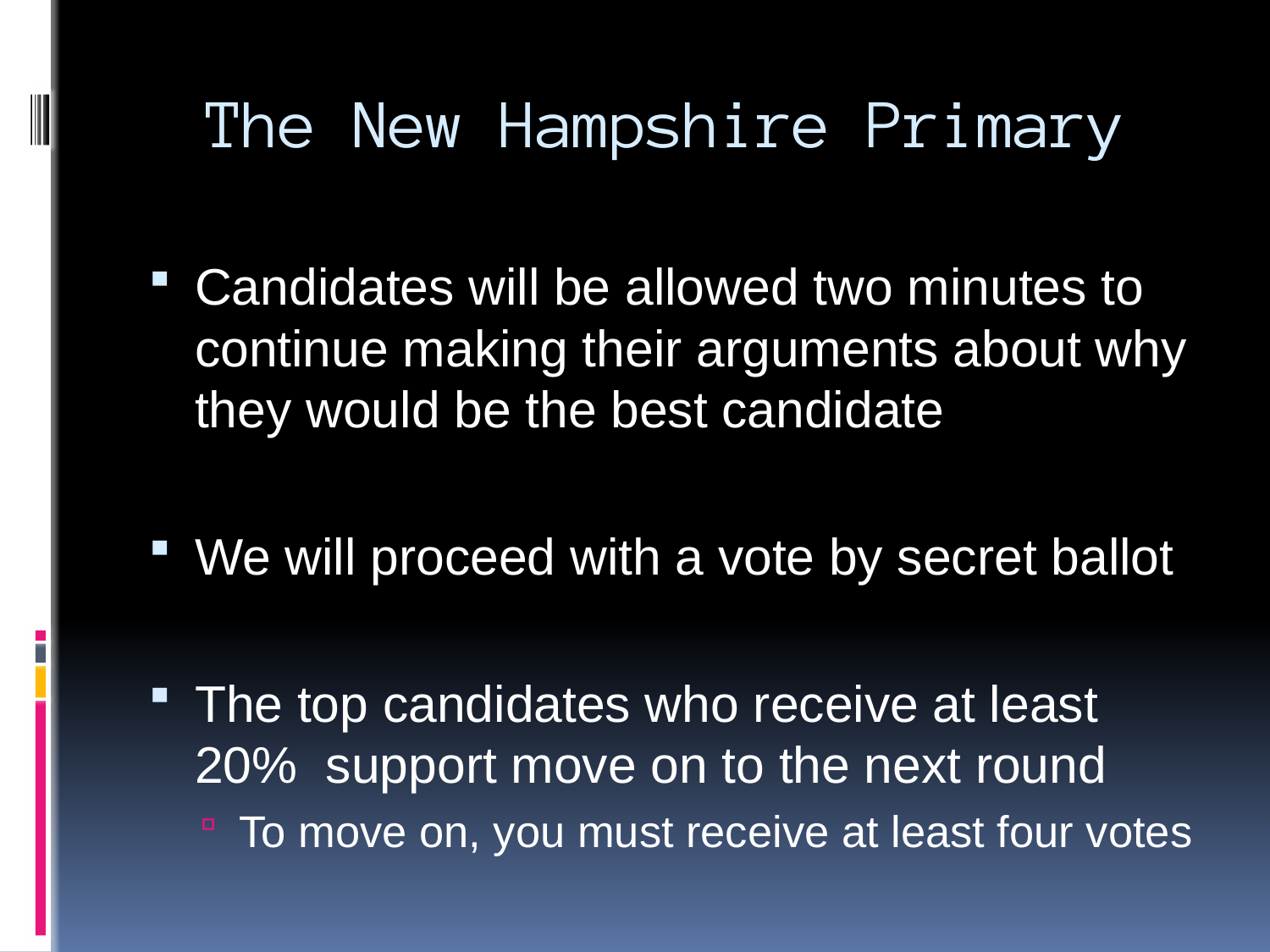

# The New Hampshire Primary
Candidates will be allowed two minutes to continue making their arguments about why they would be the best candidate

We will proceed with a vote by secret ballot

The top candidates who receive at least 20%  support move on to the next round
To move on, you must receive at least four votes